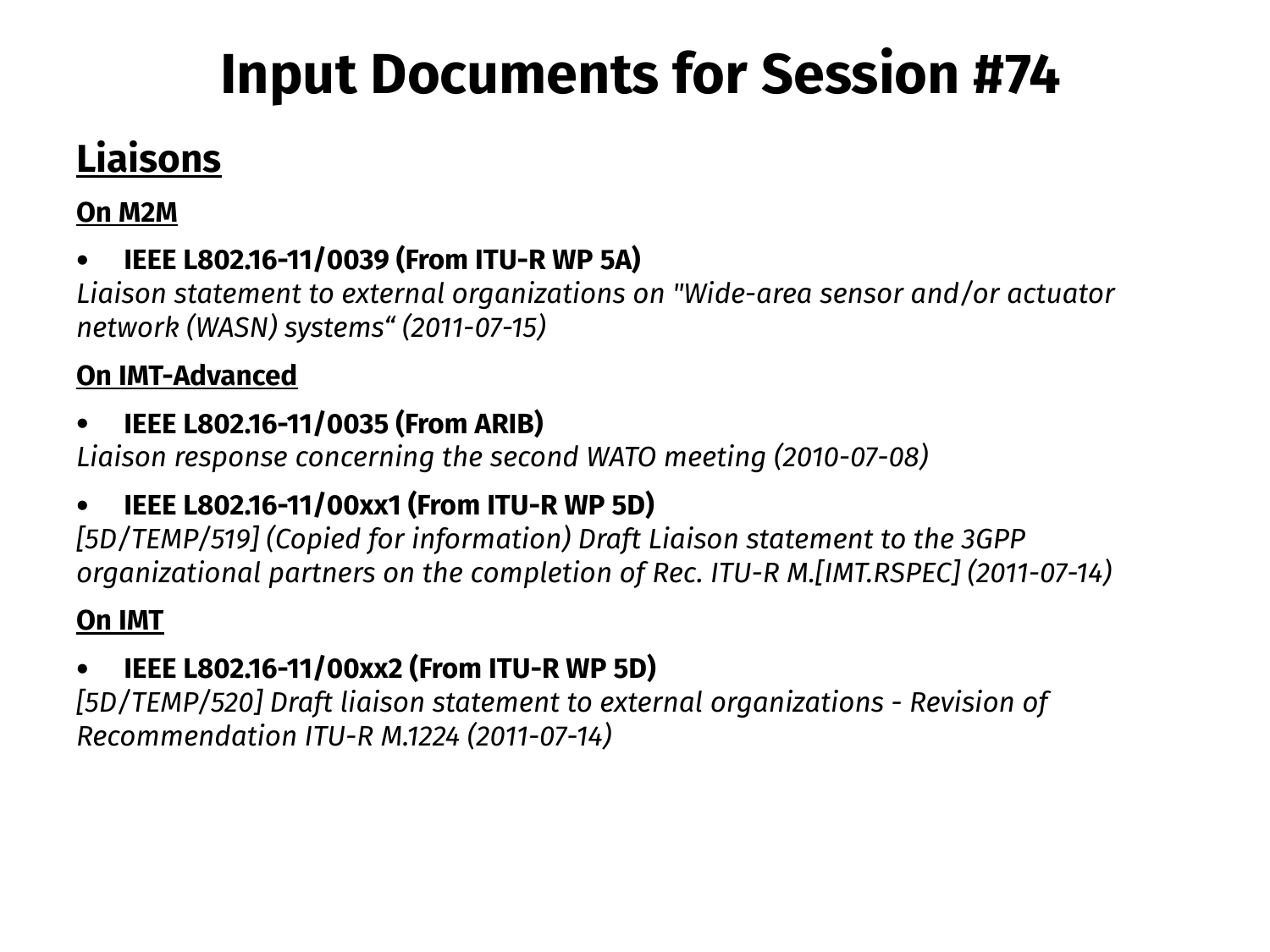

# Input Documents for Session #74
Liaisons
On M2M
IEEE L802.16-11/0039 (From ITU-R WP 5A)
Liaison statement to external organizations on "Wide-area sensor and/or actuator network (WASN) systems“ (2011-07-15)
On IMT-Advanced
IEEE L802.16-11/0035 (From ARIB)
Liaison response concerning the second WATO meeting (2010-07-08)
IEEE L802.16-11/00xx1 (From ITU-R WP 5D)
[5D/TEMP/519] (Copied for information) Draft Liaison statement to the 3GPP organizational partners on the completion of Rec. ITU-R M.[IMT.RSPEC] (2011-07-14)
On IMT
IEEE L802.16-11/00xx2 (From ITU-R WP 5D)
[5D/TEMP/520] Draft liaison statement to external organizations - Revision of Recommendation ITU-R M.1224 (2011-07-14)